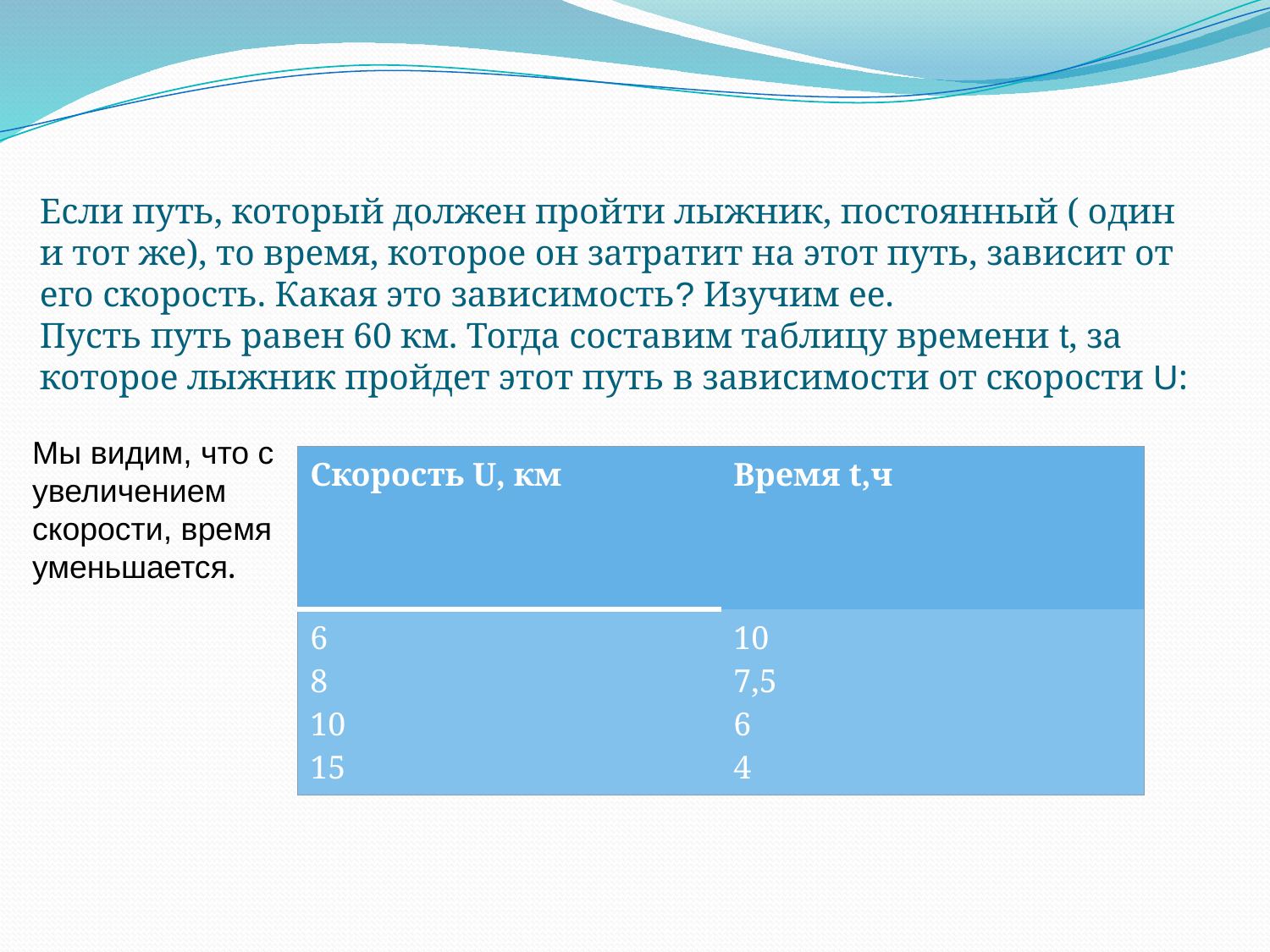

# Если путь, который должен пройти лыжник, постоянный ( один и тот же), то время, которое он затратит на этот путь, зависит от его скорость. Какая это зависимость? Изучим ее. Пусть путь равен 60 км. Тогда составим таблицу времени t, за которое лыжник пройдет этот путь в зависимости от скорости U:
Мы видим, что с увеличением скорости, время уменьшается.
| Скорость U, км | Время t,ч |
| --- | --- |
| 6 8 10 15 | 10 7,5 6 4 |